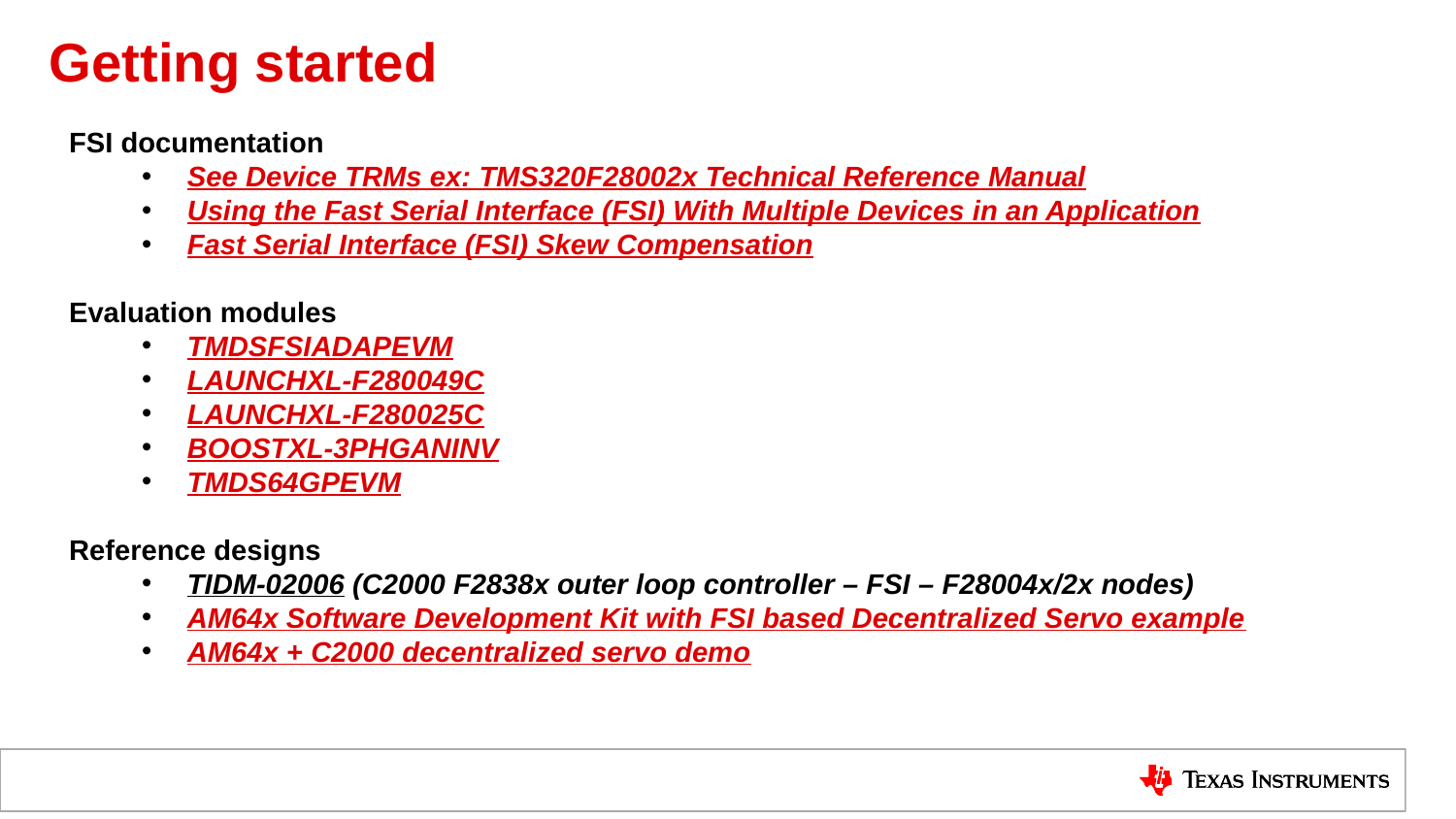

# Getting started
FSI documentation
See Device TRMs ex: TMS320F28002x Technical Reference Manual
Using the Fast Serial Interface (FSI) With Multiple Devices in an Application
Fast Serial Interface (FSI) Skew Compensation

Evaluation modules
TMDSFSIADAPEVM
LAUNCHXL-F280049C
LAUNCHXL-F280025C
BOOSTXL-3PHGANINV
TMDS64GPEVM

Reference designs
TIDM-02006 (C2000 F2838x outer loop controller – FSI – F28004x/2x nodes)
AM64x Software Development Kit with FSI based Decentralized Servo example
AM64x + C2000 decentralized servo demo